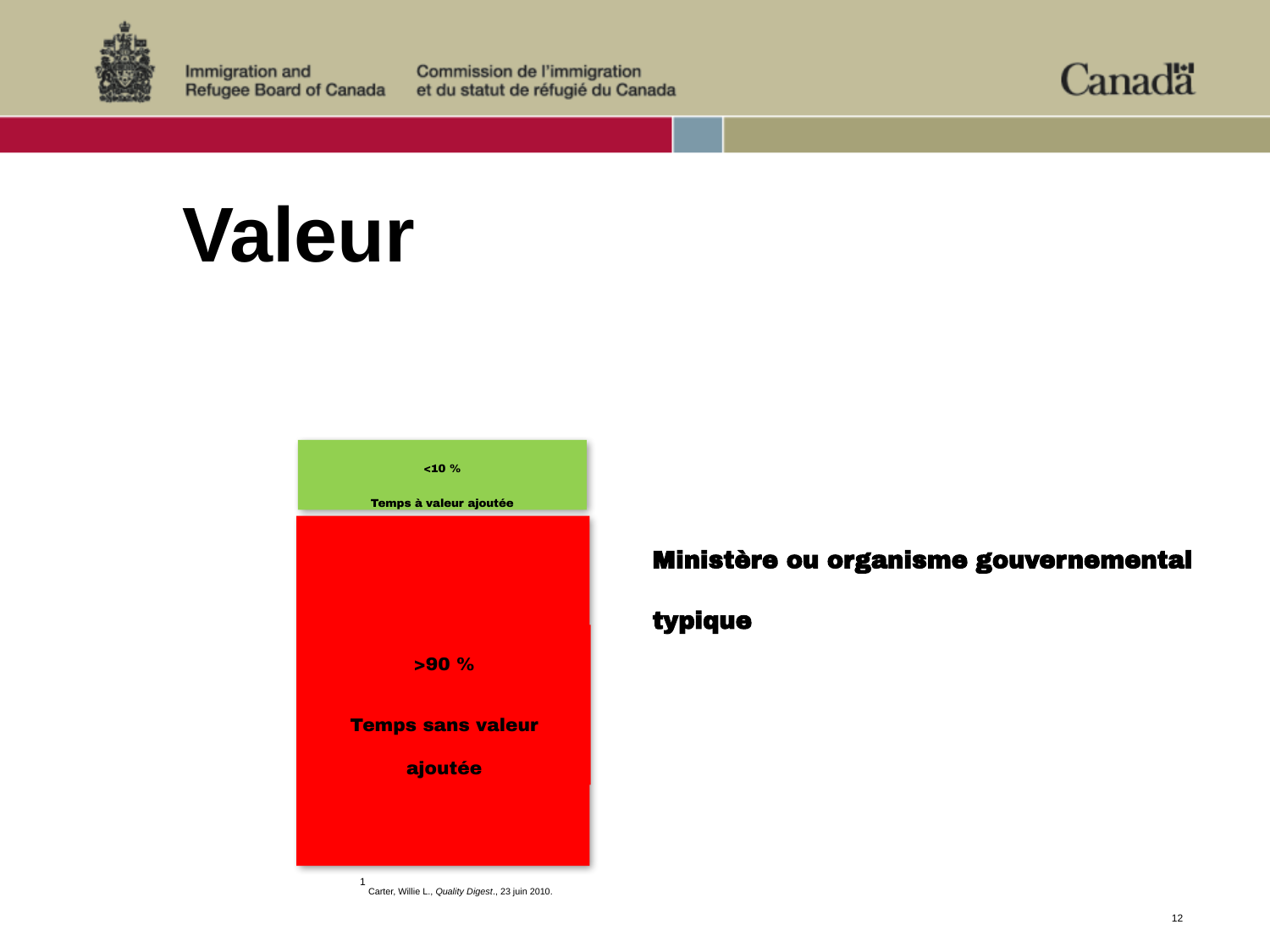

# Valeur

<10 %
Temps à valeur ajoutée
Ministère ou organisme gouvernemental typique

>90 %
Temps sans valeur ajoutée
1 Carter, Willie L., Quality Digest., 23 juin 2010.
12